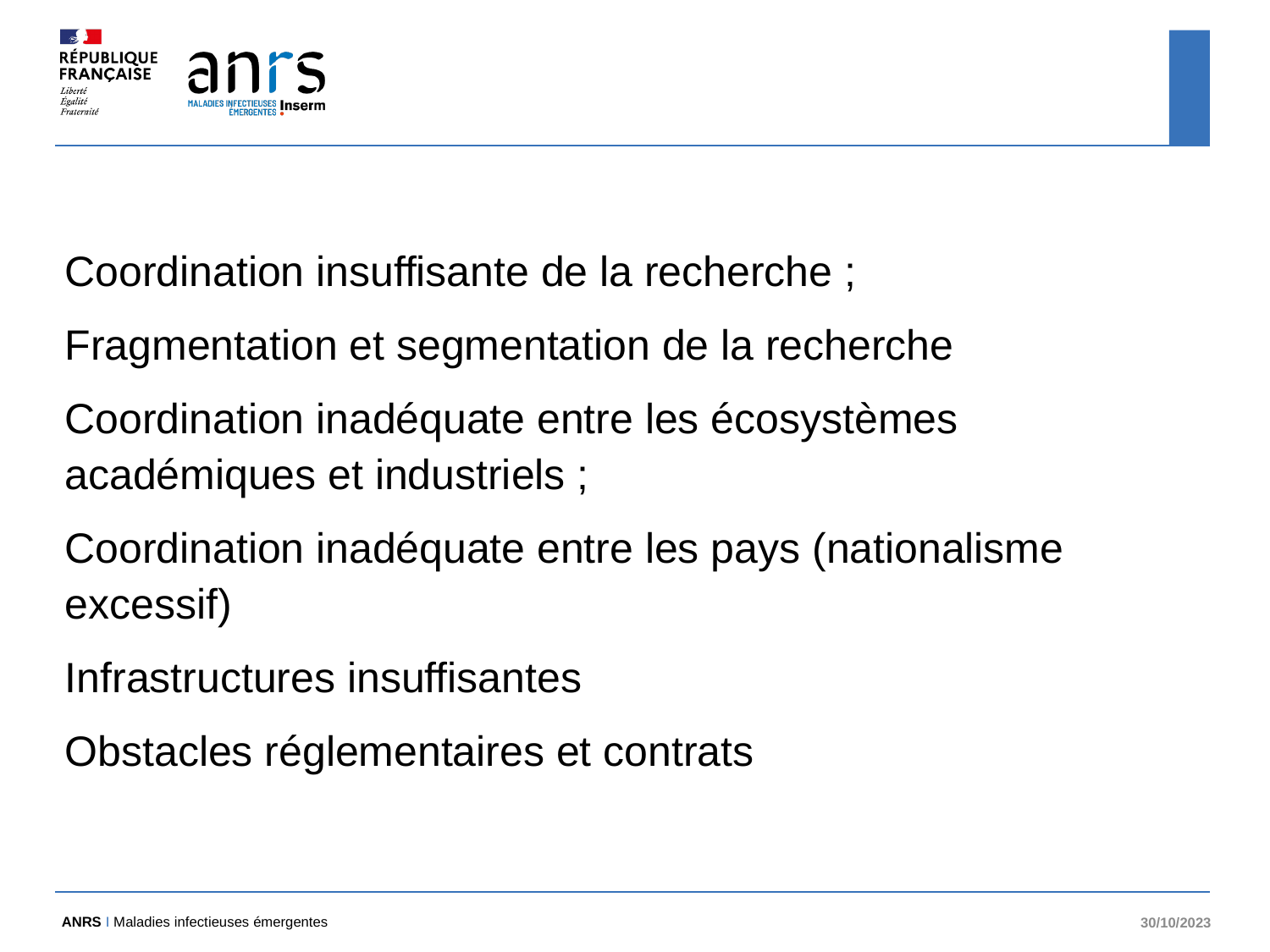

Coordination insuffisante de la recherche ;
Fragmentation et segmentation de la recherche
Coordination inadéquate entre les écosystèmes académiques et industriels ;
Coordination inadéquate entre les pays (nationalisme excessif)
Infrastructures insuffisantes
Obstacles réglementaires et contrats
30/10/2023